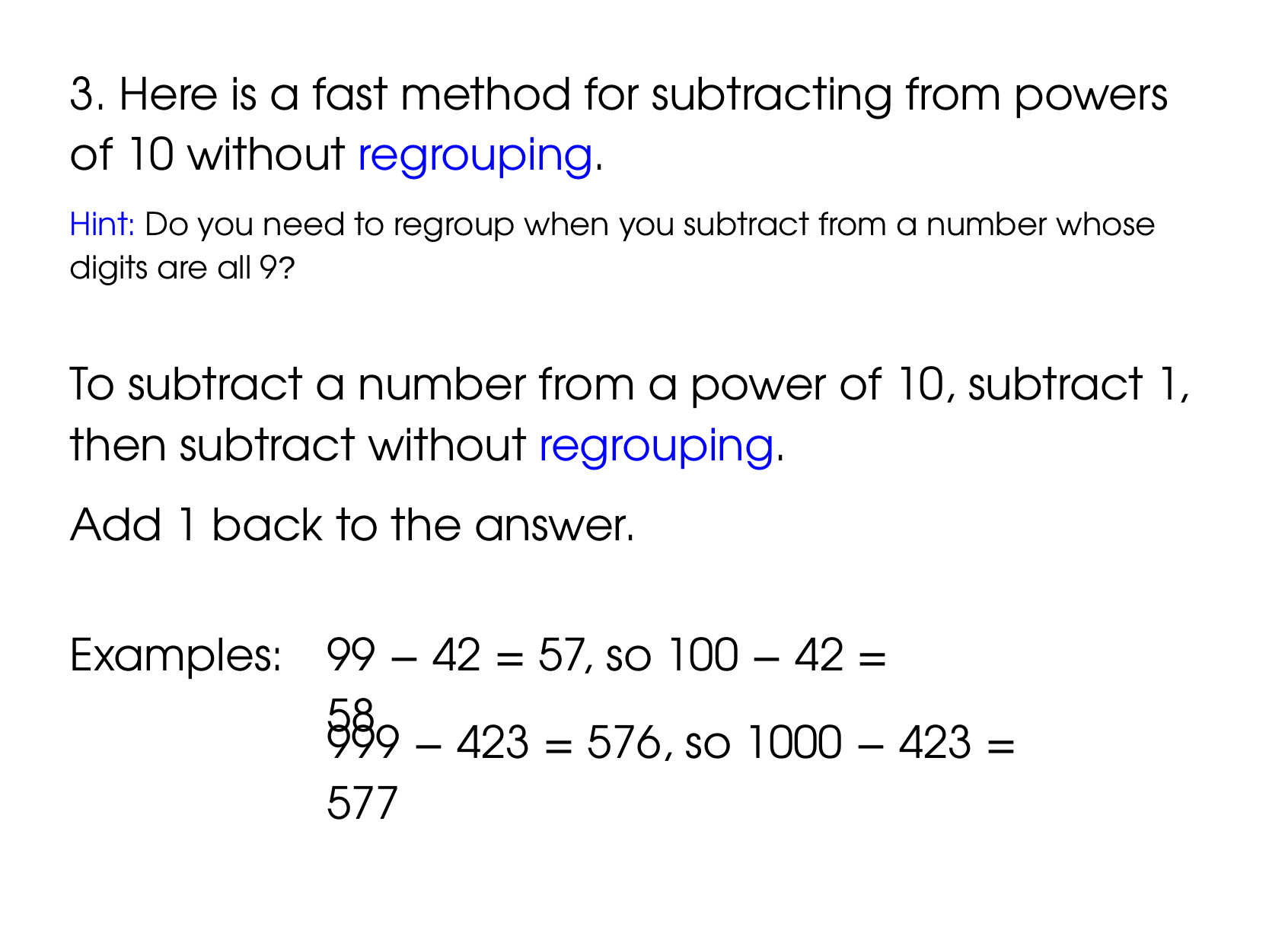

3. Here is a fast method for subtracting from powers of 10 without regrouping.
Hint: Do you need to regroup when you subtract from a number whose digits are all 9?
To subtract a number from a power of 10, subtract 1, then subtract without regrouping.
Add 1 back to the answer.
Examples:
99 − 42 = 57, so 100 − 42 = 58
999 − 423 = 576, so 1000 − 423 = 577